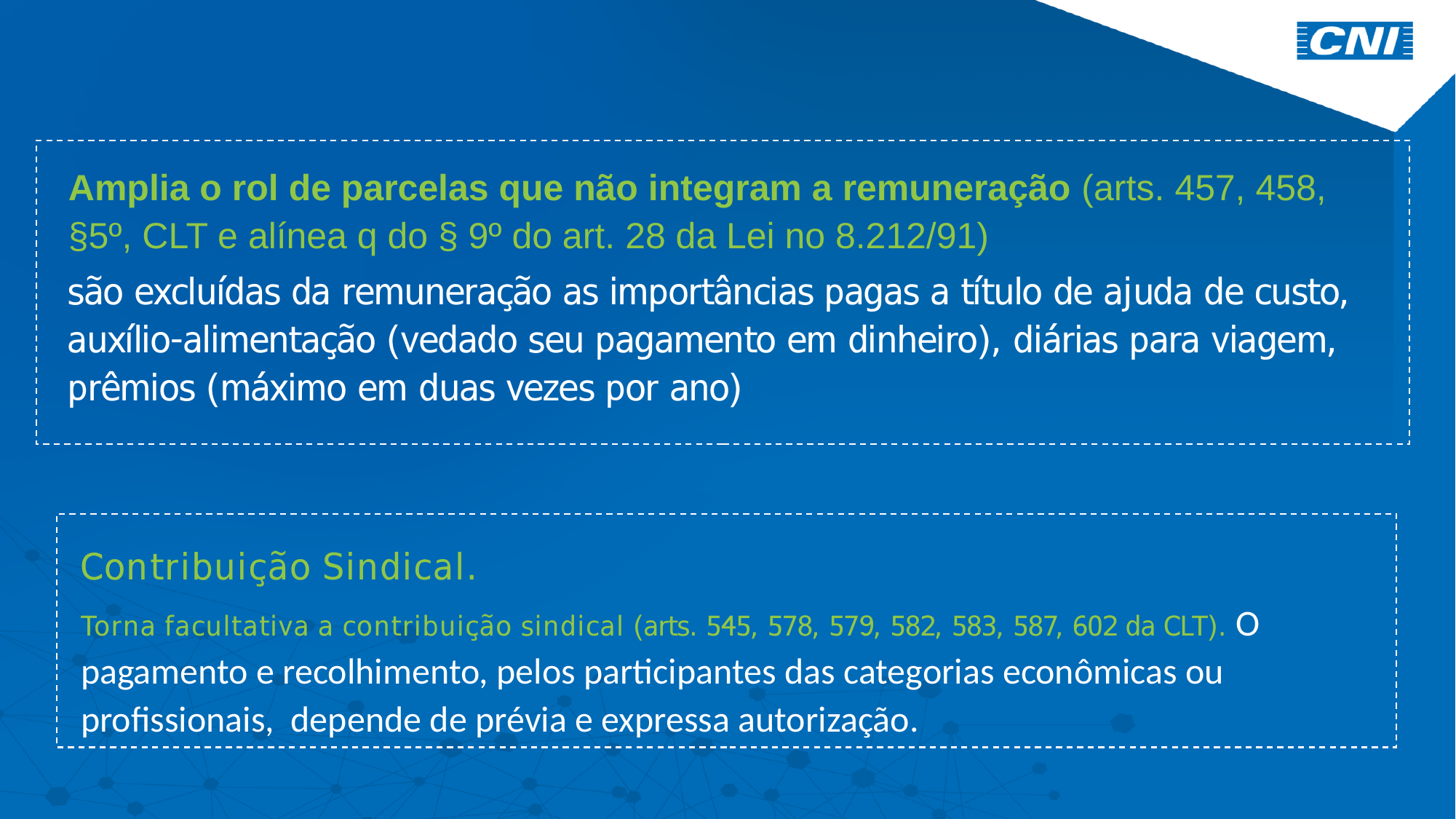

Amplia o rol de parcelas que não integram a remuneração (arts. 457, 458, §5º, CLT e alínea q do § 9º do art. 28 da Lei no 8.212/91)
são excluídas da remuneração as importâncias pagas a título de ajuda de custo, auxílio-alimentação (vedado seu pagamento em dinheiro), diárias para viagem, prêmios (máximo em duas vezes por ano)

Contribuição Sindical.
Torna facultativa a contribuição sindical (arts. 545, 578, 579, 582, 583, 587, 602 da CLT). O pagamento e recolhimento, pelos participantes das categorias econômicas ou profissionais,  depende de prévia e expressa autorização.